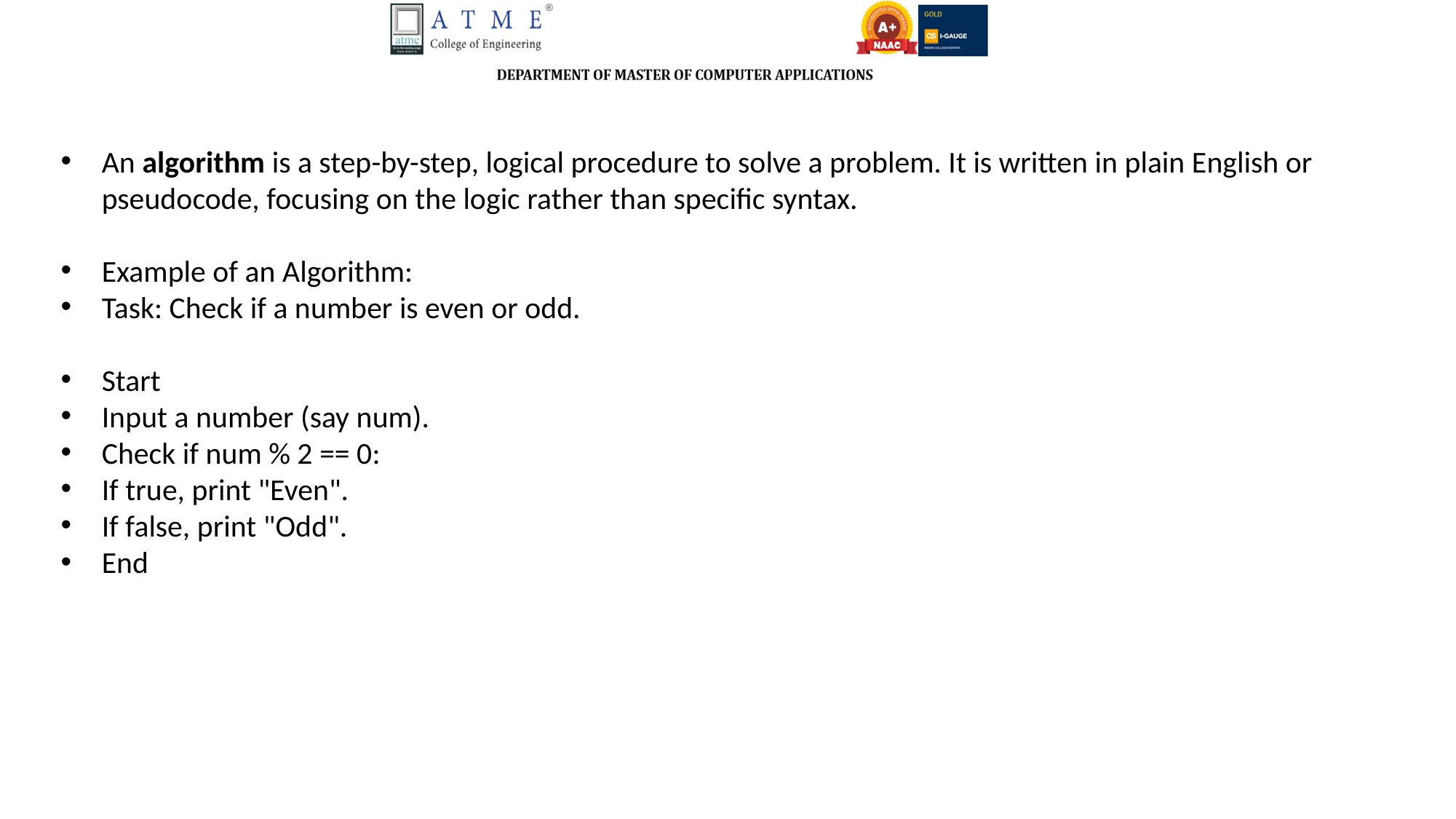

An algorithm is a step-by-step, logical procedure to solve a problem. It is written in plain English or pseudocode, focusing on the logic rather than specific syntax.

Example of an Algorithm:
Task: Check if a number is even or odd.

Start
Input a number (say num).
Check if num % 2 == 0:
If true, print "Even".
If false, print "Odd".
End